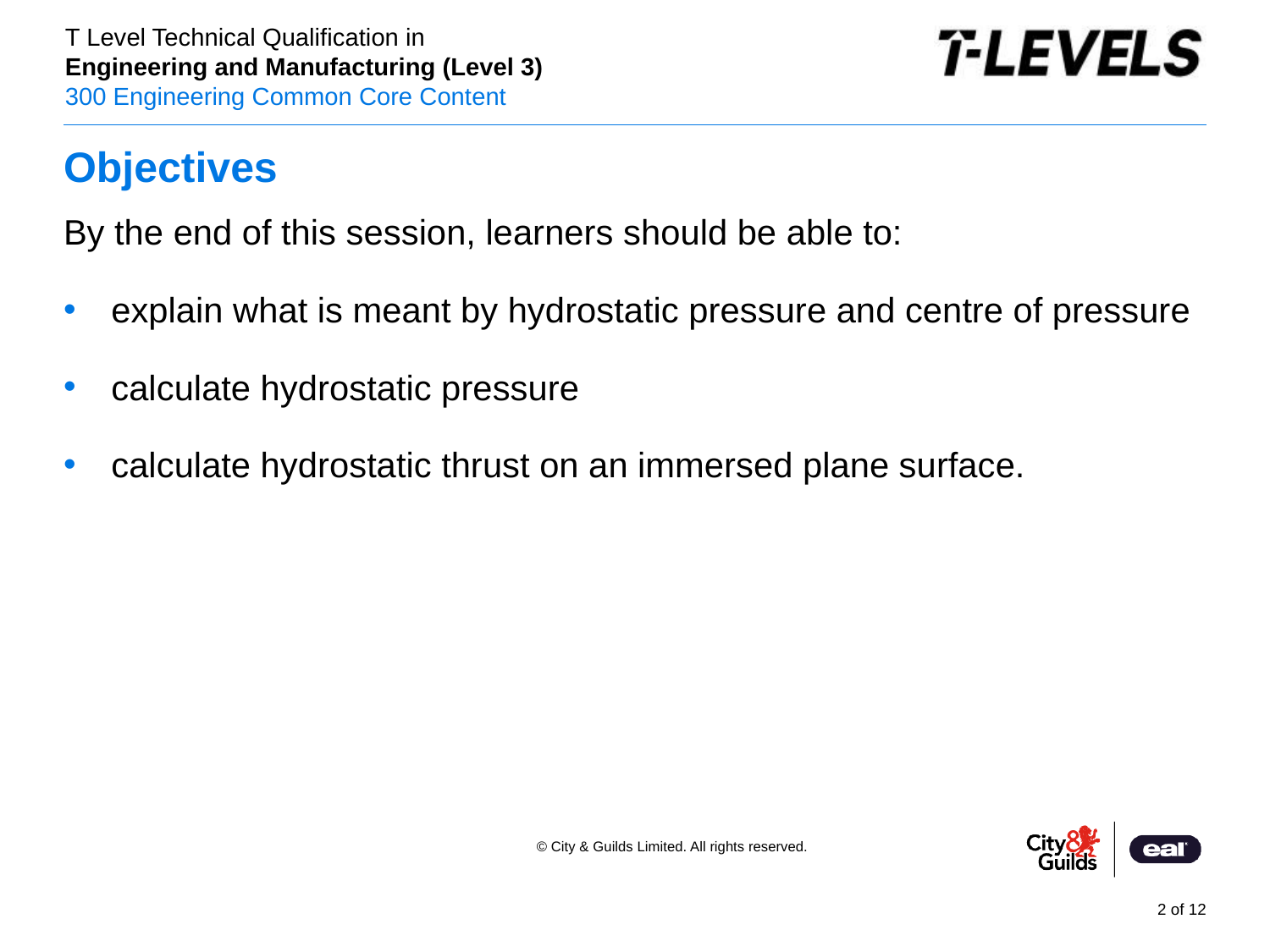

# Objectives
By the end of this session, learners should be able to:
explain what is meant by hydrostatic pressure and centre of pressure
calculate hydrostatic pressure
calculate hydrostatic thrust on an immersed plane surface.